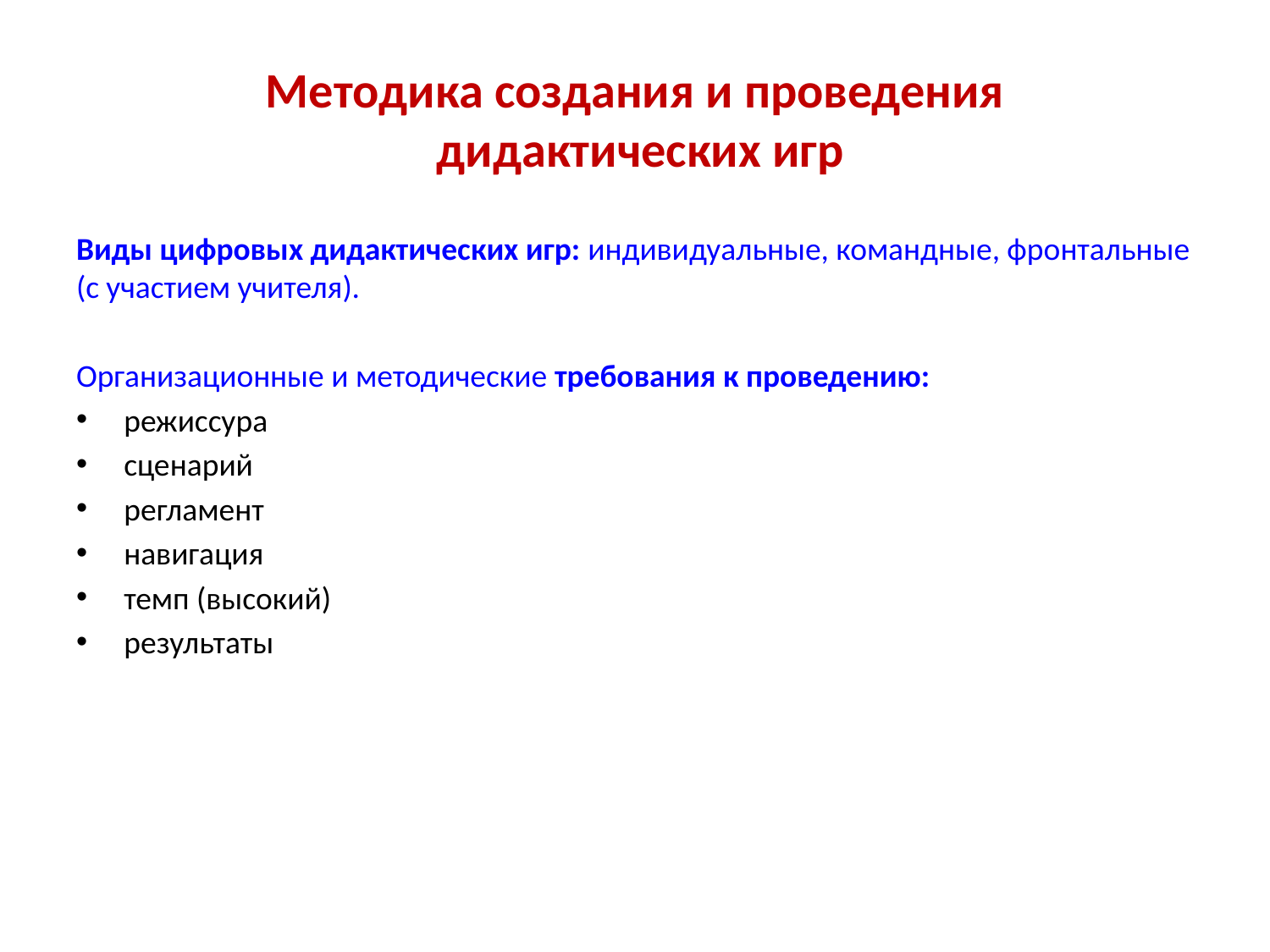

# Методика создания и проведения дидактических игр
Виды цифровых дидактических игр: индивидуальные, командные, фронтальные (с участием учителя).

Организационные и методические требования к проведению:
режиссура
сценарий
регламент
навигация
темп (высокий)
результаты